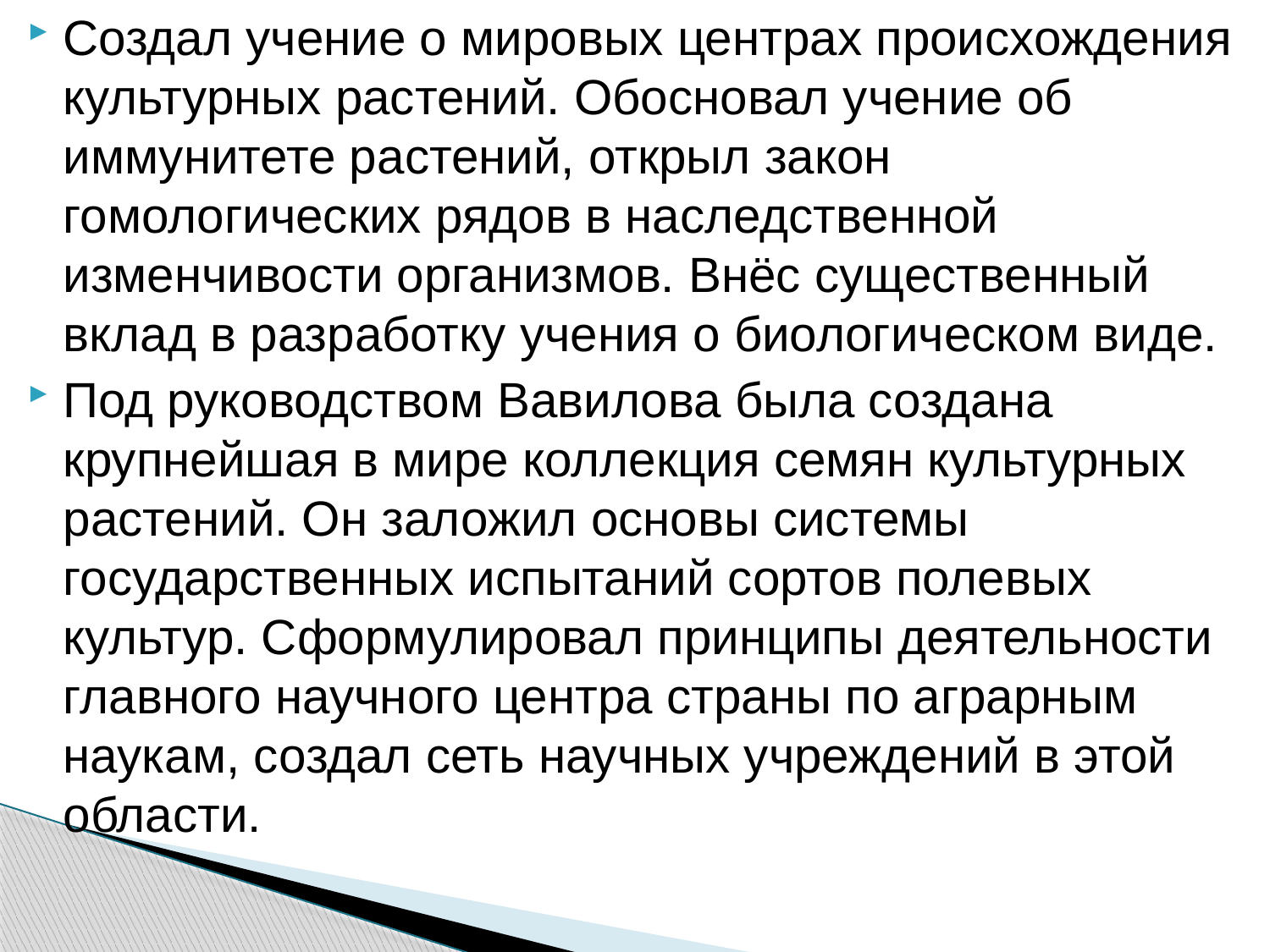

Создал учение о мировых центрах происхождения культурных растений. Обосновал учение об иммунитете растений, открыл закон гомологических рядов в наследственной изменчивости организмов. Внёс существенный вклад в разработку учения о биологическом виде.
Под руководством Вавилова была создана крупнейшая в мире коллекция семян культурных растений. Он заложил основы системы государственных испытаний сортов полевых культур. Сформулировал принципы деятельности главного научного центра страны по аграрным наукам, создал сеть научных учреждений в этой области.